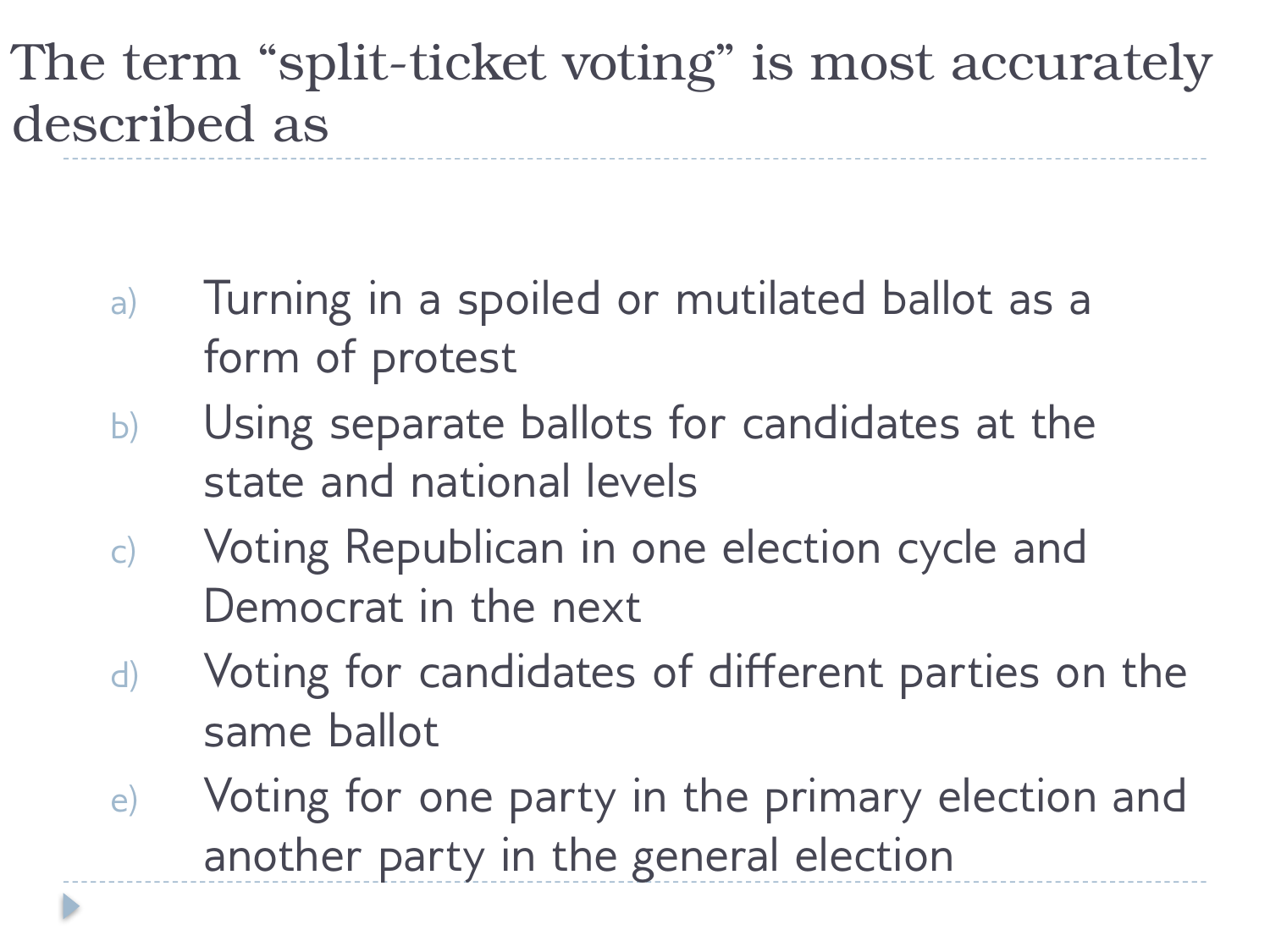

# The term “split-ticket voting” is most accurately described as

Turning in a spoiled or mutilated ballot as a form of protest
Using separate ballots for candidates at the state and national levels
Voting Republican in one election cycle and Democrat in the next
Voting for candidates of different parties on the same ballot
Voting for one party in the primary election and another party in the general election